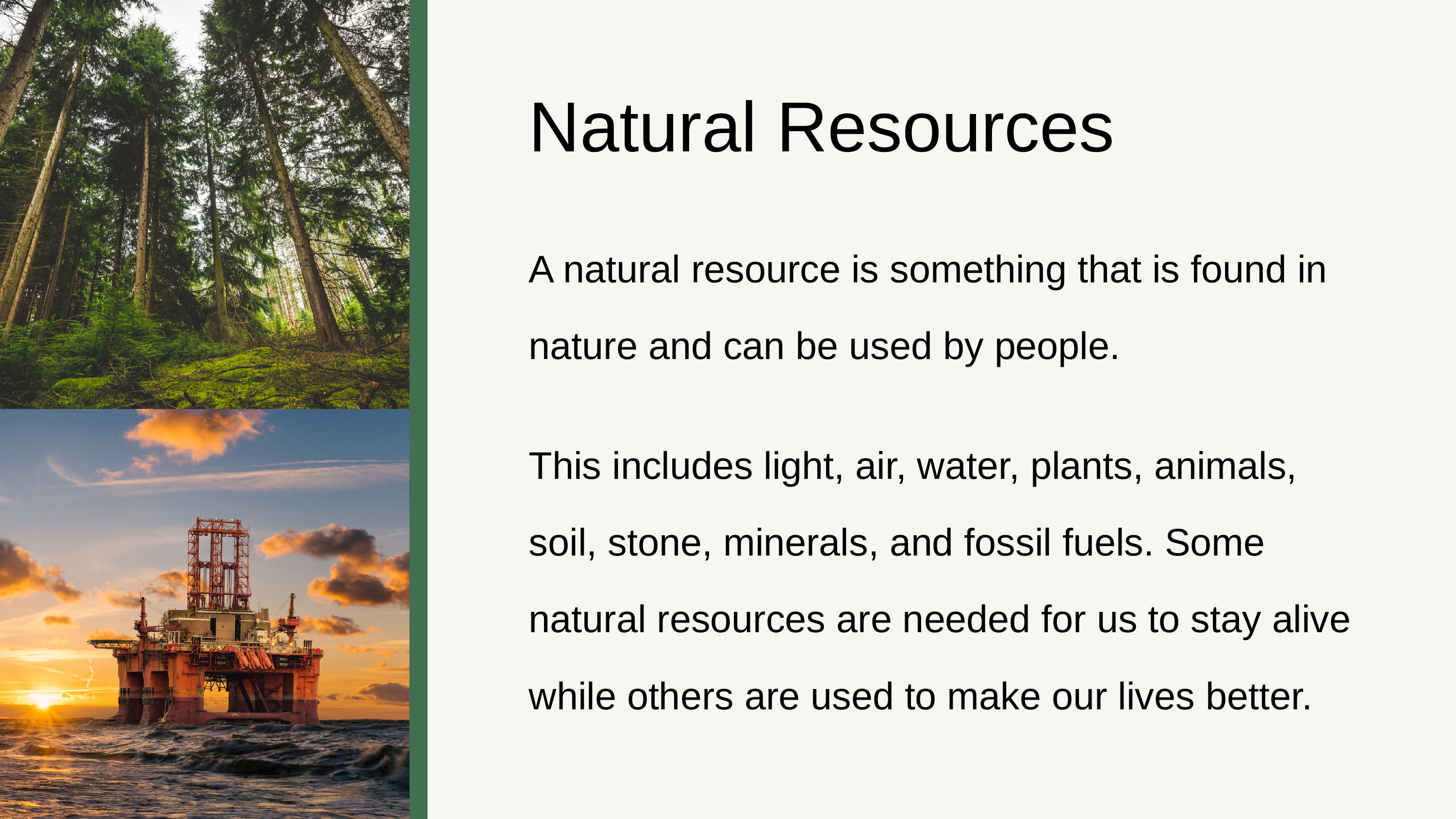

Natural Resources
A natural resource is something that is found in nature and can be used by people.

This includes light, air, water, plants, animals, soil, stone, minerals, and fossil fuels. Some natural resources are needed for us to stay alive while others are used to make our lives better.